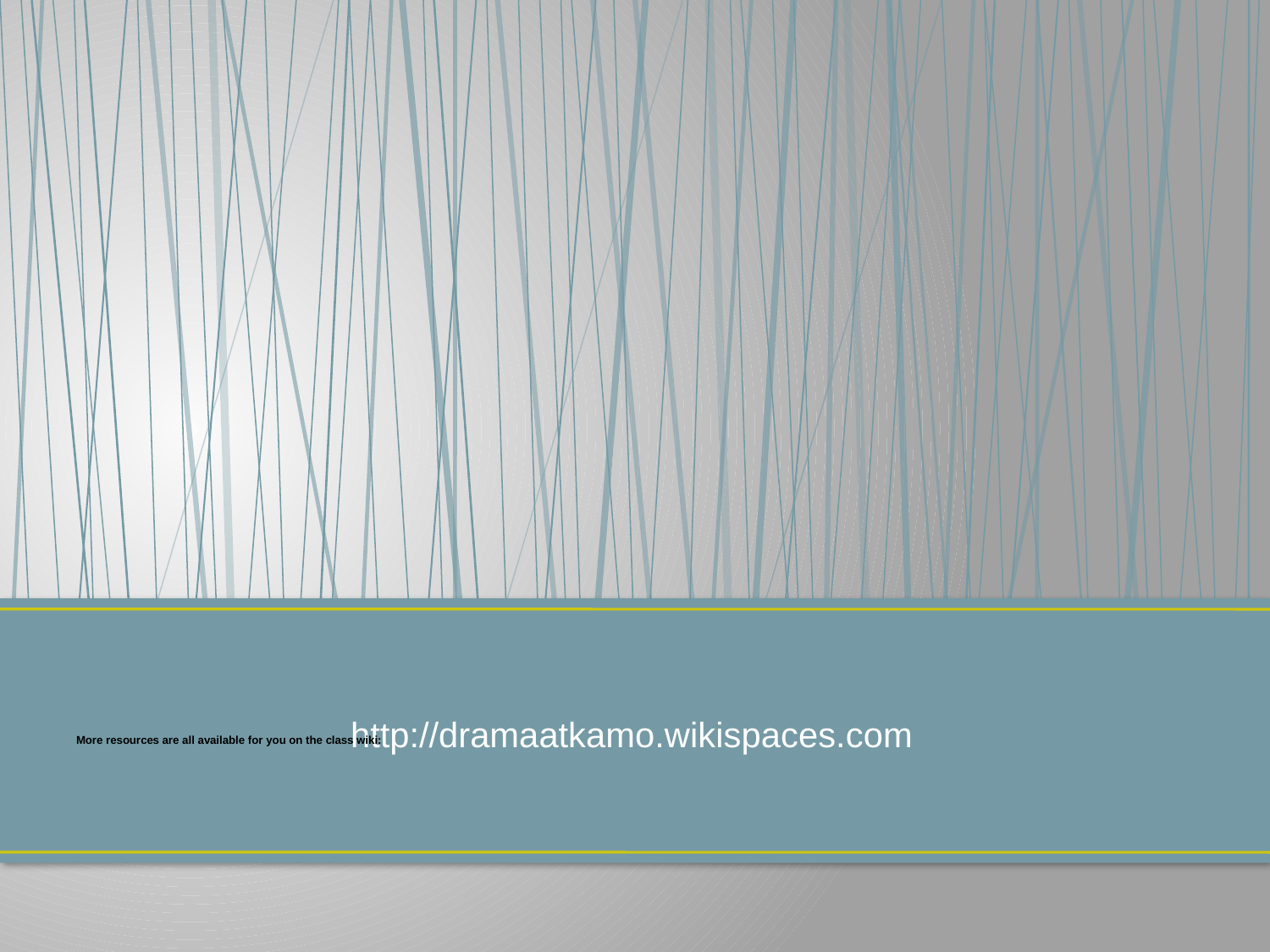

# More resources are all available for you on the class wiki:
http://dramaatkamo.wikispaces.com